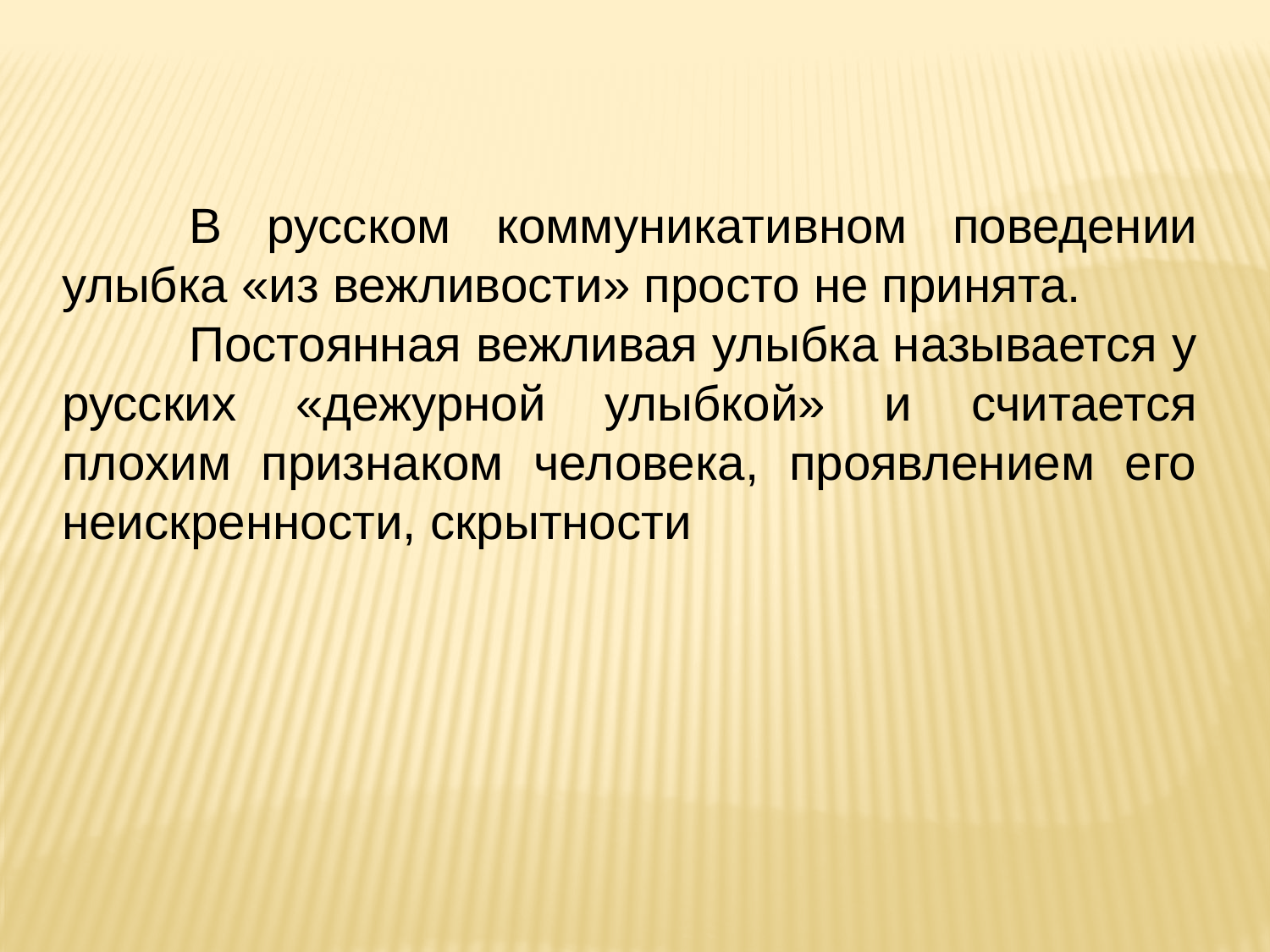

В русском коммуникативном поведении улыбка «из вежливости» просто не принята.
	Постоянная вежливая улыбка называется у русских «дежурной улыбкой» и считается плохим признаком человека, проявлением его неискренности, скрытности